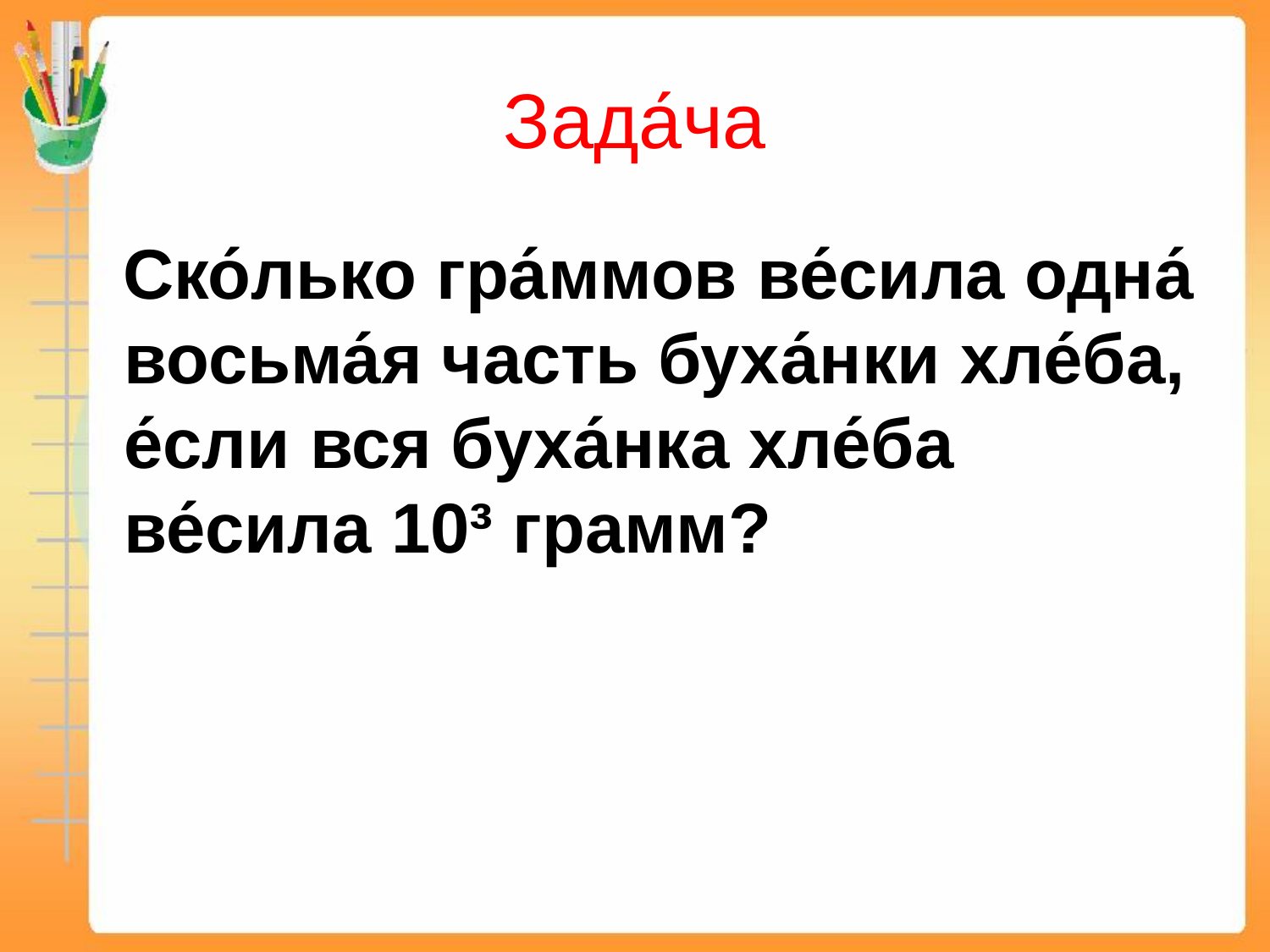

# Зада́ча
   Ско́лько гра́ммов ве́сила одна́ восьма́я часть буха́нки хле́ба, е́сли вся буха́нка хле́ба ве́сила 10³ грамм?